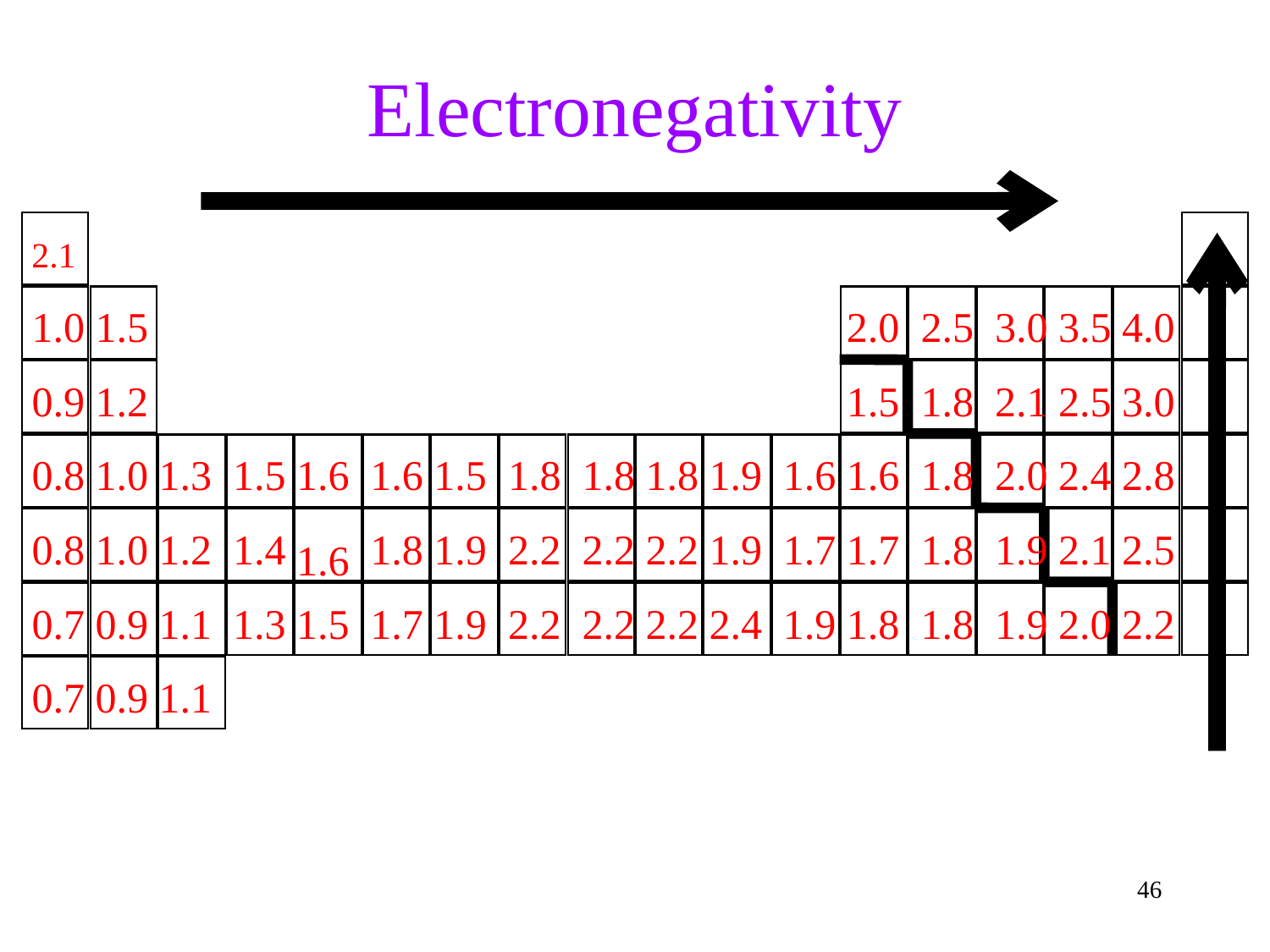

Electronegativity

2.1

1.0
1.5
2.0
2.5
3.0
3.5
4.0

0.9
1.2
1.5
1.8
2.1
2.5
3.0

0.8
1.0
1.3
1.5
1.6
1.6
1.5
1.8
1.8
1.8
1.9
1.6
1.6
1.8
2.0
2.4
2.8

0.8
1.0
1.2
1.4
1.8
1.9
2.2
2.2
2.2
1.9
1.7
1.7
1.8
1.9
2.1
2.5
1.6

0.7
0.9
1.1
1.3
1.5
1.7
1.9
2.2
2.2
2.2
2.4
1.9
1.8
1.8
1.9
2.0
2.2

0.7
0.9
1.1

46